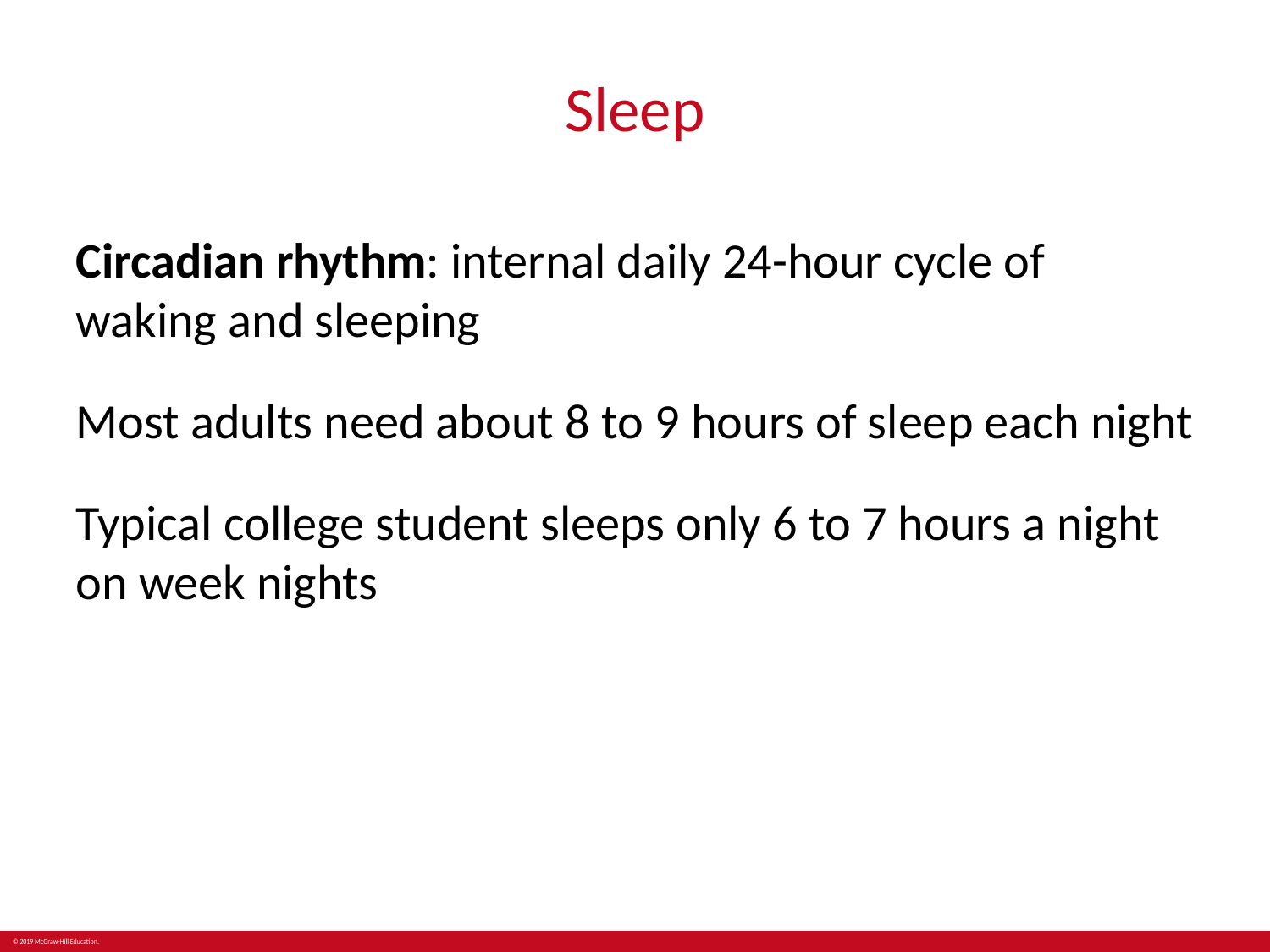

# Sleep
Circadian rhythm: internal daily 24-hour cycle of waking and sleeping
Most adults need about 8 to 9 hours of sleep each night
Typical college student sleeps only 6 to 7 hours a night on week nights